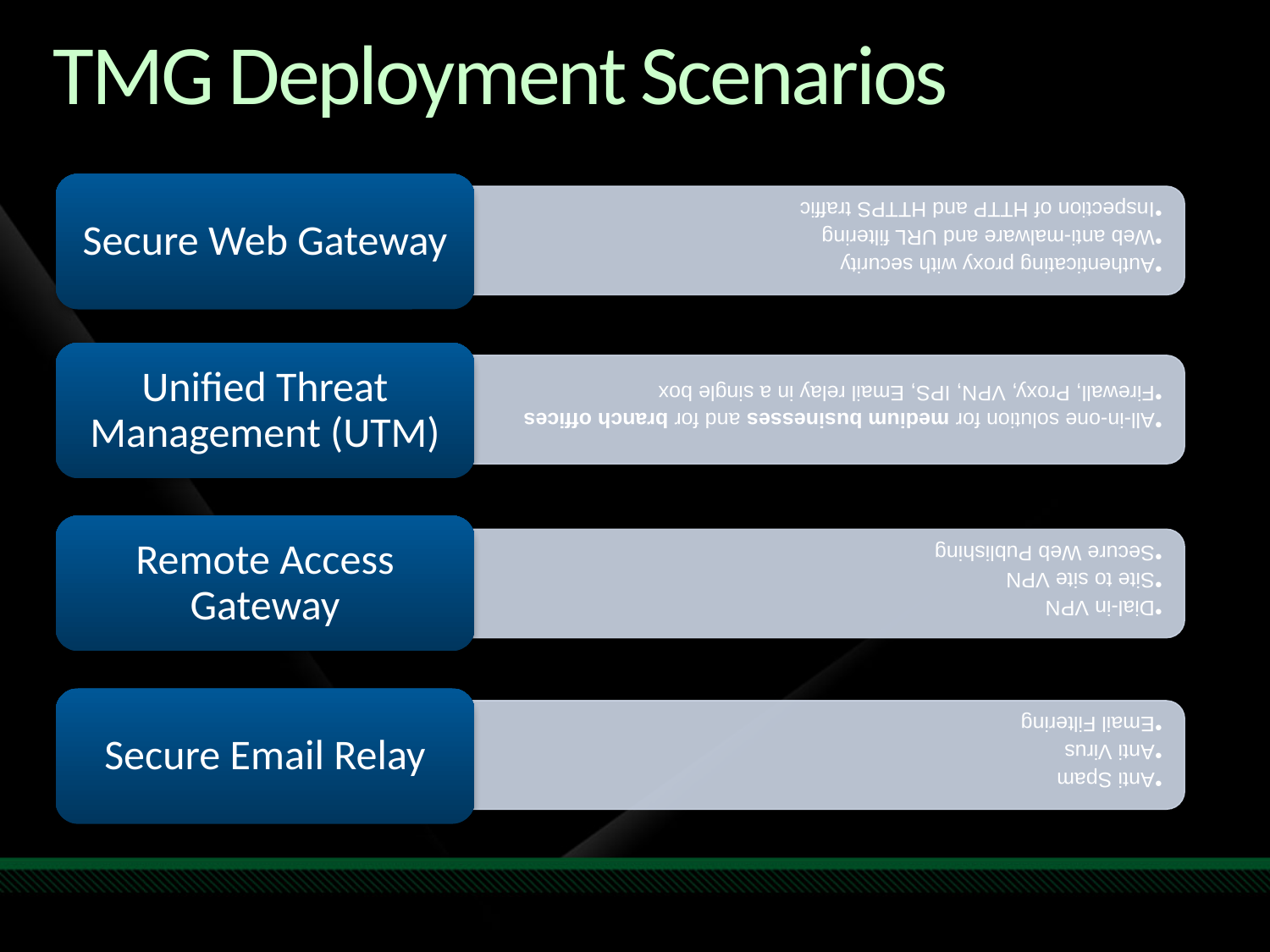

# TMG Deployment Scenarios
Authenticating proxy with security
Web anti-malware and URL filtering
Inspection of HTTP and HTTPS traffic
Secure Web Gateway
All-in-one solution for medium businesses and for branch offices
Firewall, Proxy, VPN, IPS, Email relay in a single box
Unified Threat Management (UTM)
Dial-in VPN
Site to site VPN
Secure Web Publishing
Remote Access Gateway
Anti Spam
Anti Virus
Email Filtering
Secure Email Relay